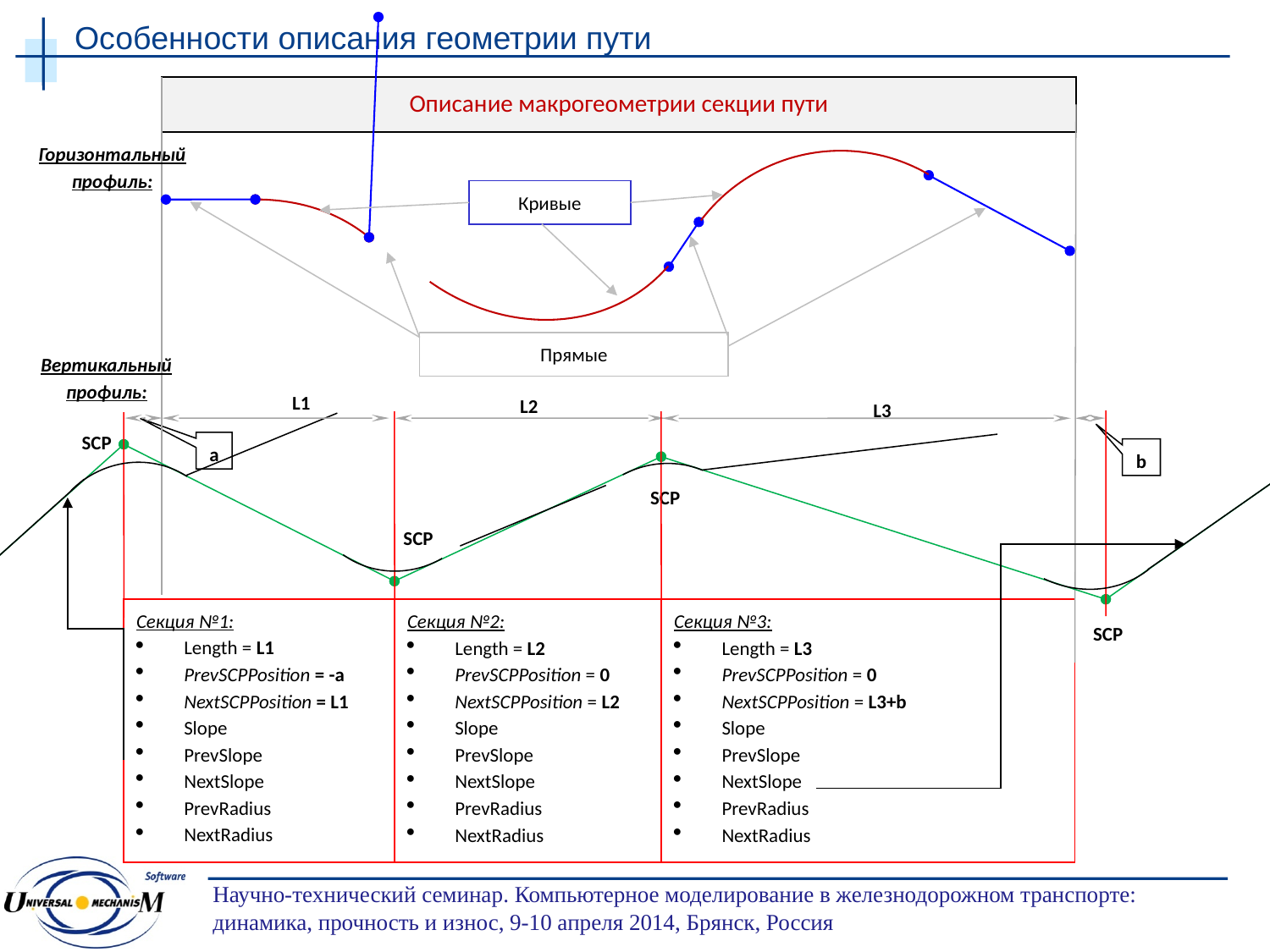

Описание макрогеометрии секции пути
Горизонтальный профиль:

Кривые

Прямые
Вертикальный профиль:
L1
L2
L3

SCP
a
b

SCP
SCP
Секция №1:
Length = L1
PrevSCPPosition = -a
NextSCPPosition = L1
Slope
PrevSlope
NextSlope
PrevRadius
NextRadius

Секция №2:
Length = L2
PrevSCPPosition = 0
NextSCPPosition = L2
Slope
PrevSlope
NextSlope
PrevRadius
NextRadius

Секция №3:
Length = L3
PrevSCPPosition = 0
NextSCPPosition = L3+b
Slope
PrevSlope
NextSlope
PrevRadius
NextRadius

SCP
       Особенности описания геометрии пути